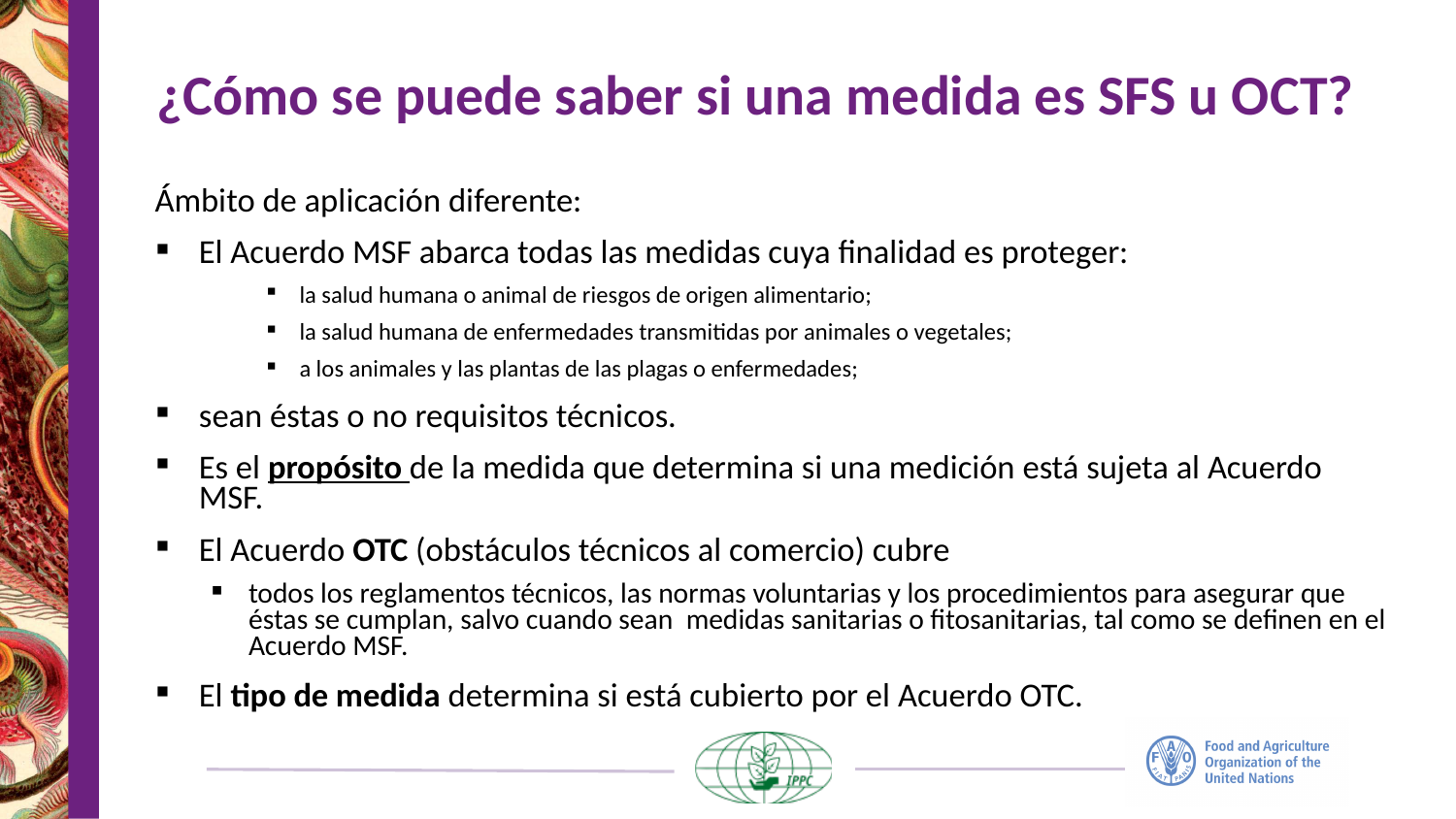

# ¿Cómo se puede saber si una medida es SFS u OCT?
Ámbito de aplicación diferente:
El Acuerdo MSF abarca todas las medidas cuya finalidad es proteger:
la salud humana o animal de riesgos de origen alimentario;
la salud humana de enfermedades transmitidas por animales o vegetales;
a los animales y las plantas de las plagas o enfermedades;
sean éstas o no requisitos técnicos.
Es el propósito de la medida que determina si una medición está sujeta al Acuerdo MSF.
El Acuerdo OTC (obstáculos técnicos al comercio) cubre
todos los reglamentos técnicos, las normas voluntarias y los procedimientos para asegurar que éstas se cumplan, salvo cuando sean  medidas sanitarias o fitosanitarias, tal como se definen en el Acuerdo MSF.
El tipo de medida determina si está cubierto por el Acuerdo OTC.